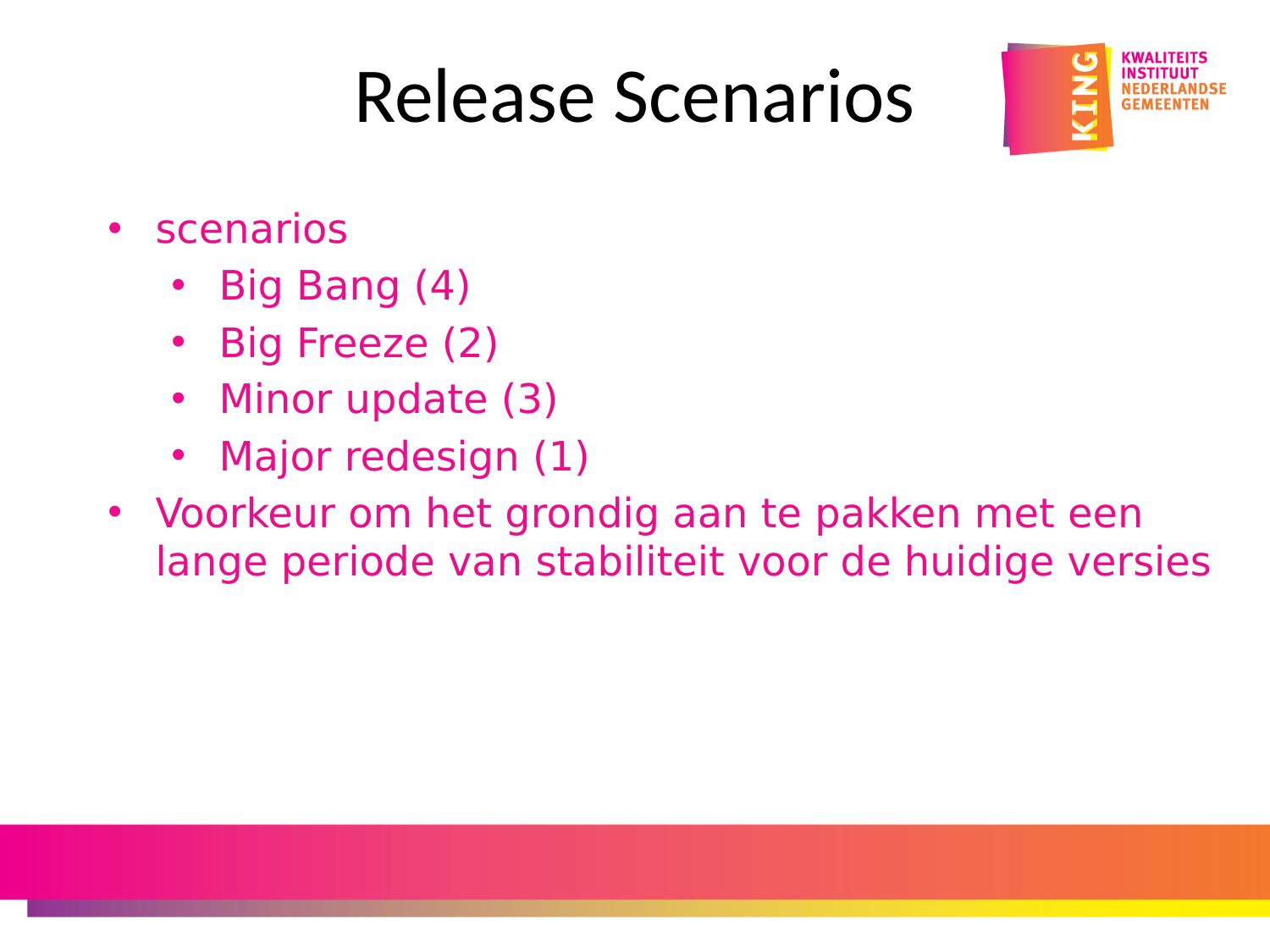

# Release Scenarios
scenarios
Big Bang (4)
Big Freeze (2)
Minor update (3)
Major redesign (1)
Voorkeur om het grondig aan te pakken met een lange periode van stabiliteit voor de huidige versies